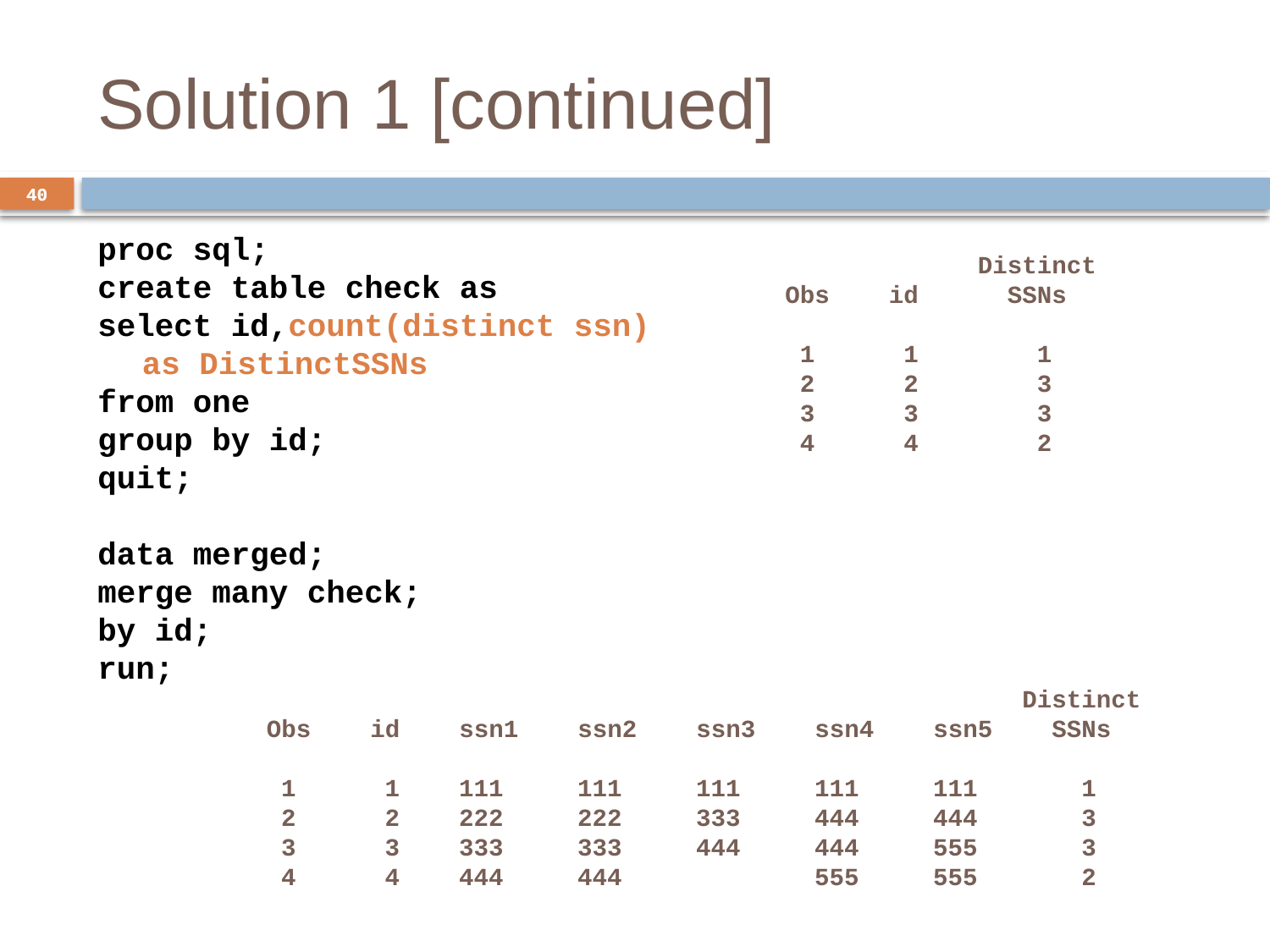

Solution 1 [continued]
40
40
proc sql;
create table check as
select id,count(distinct ssn) as DistinctSSNs
from one
group by id;
quit;

data merged;
merge many check;
by id;
run;
             Distinct
Obs    id      SSNs

 1      1        1
 2      2        3
 3      3        3
 4      4        2
                                                   Distinct
Obs    id    ssn1    ssn2    ssn3    ssn4    ssn5    SSNs

 1      1    111     111     111     111     111       1
 2      2    222     222     333     444     444       3
 3      3    333     333     444     444     555       3
 4      4    444     444             555     555       2